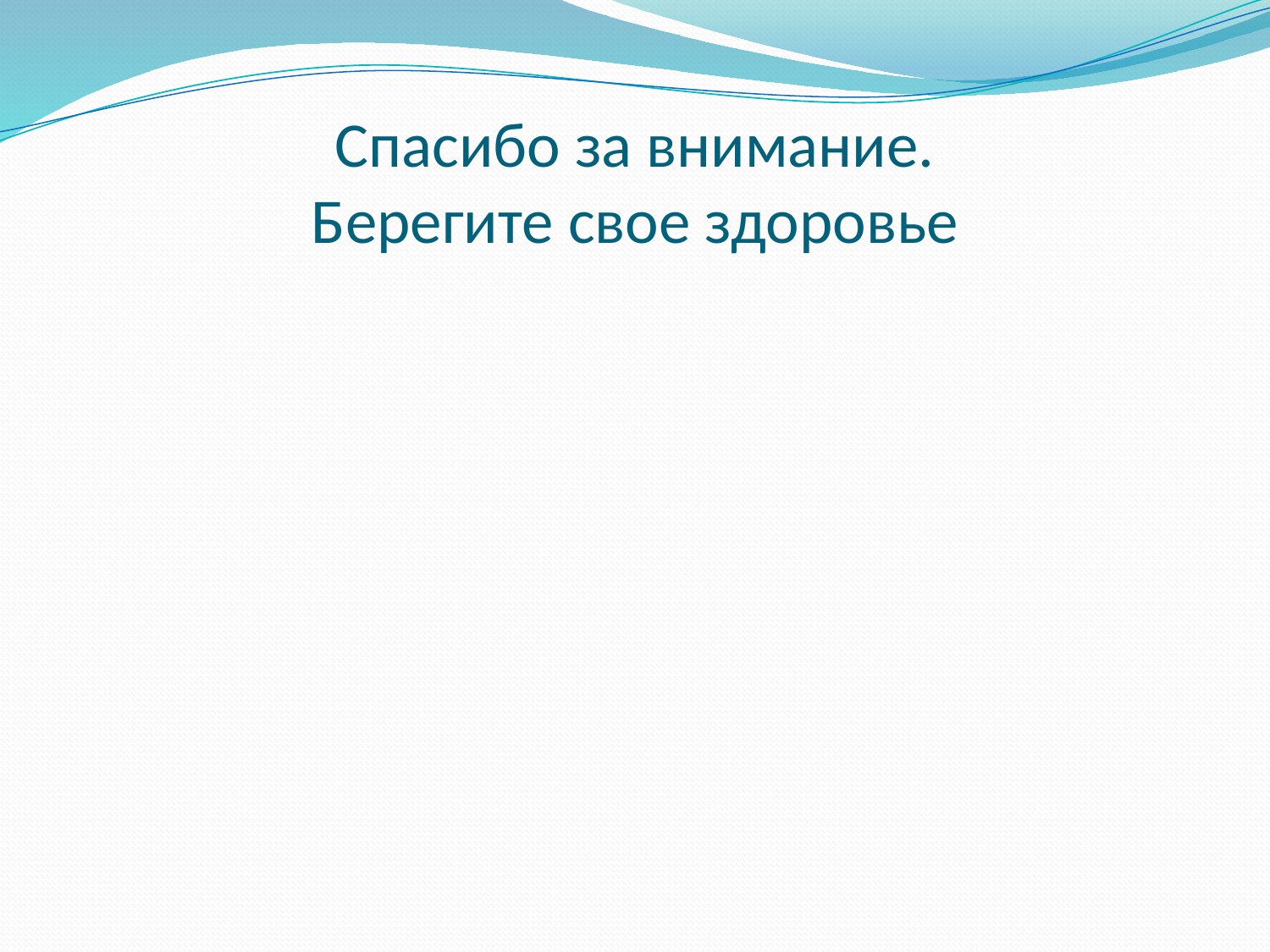

# Спасибо за внимание. Берегите свое здоровье